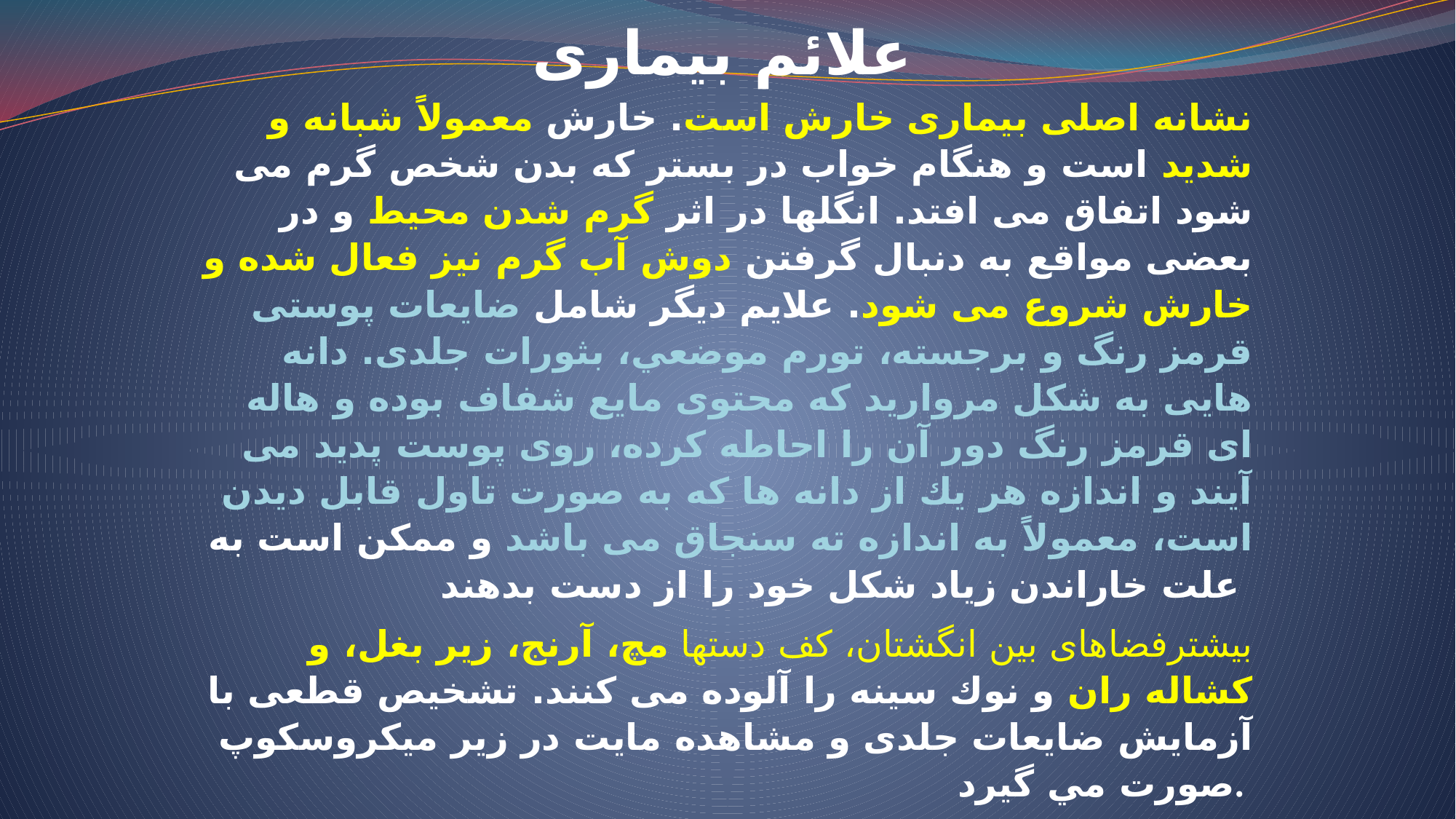

# علائم بیماری
نشانه اصلى بيمارى خارش است. خارش معمولاً شبانه و شديد است و هنگام خواب در بستر كه بدن شخص گرم مى شود اتفاق مى افتد. انگلها در اثر گرم شدن محيط و در بعضى مواقع به دنبال گرفتن دوش آب گرم نيز فعال شده و خارش شروع مى شود. علايم ديگر شامل ضايعات پوستى قرمز رنگ و برجسته، تورم موضعي، بثورات جلدى. دانه هايى به شكل مرواريد كه محتوى مايع شفاف بوده و هاله اى قرمز رنگ دور آن را احاطه كرده، روى پوست پديد مى آيند و اندازه هر يك از دانه ها كه به صورت تاول قابل ديدن است، معمولاً به اندازه ته سنجاق مى باشد و ممكن است به علت خاراندن زياد شكل خود را از دست بدهند
  بیشترفضاهای بین انگشتان، كف دستها مچ، آرنج، زير بغل، و كشاله ران و نوك سينه را آلوده مى كنند. تشخيص قطعى با آزمايش ضايعات جلدى و مشاهده مايت در زير ميكروسكوپ صورت مي گيرد.